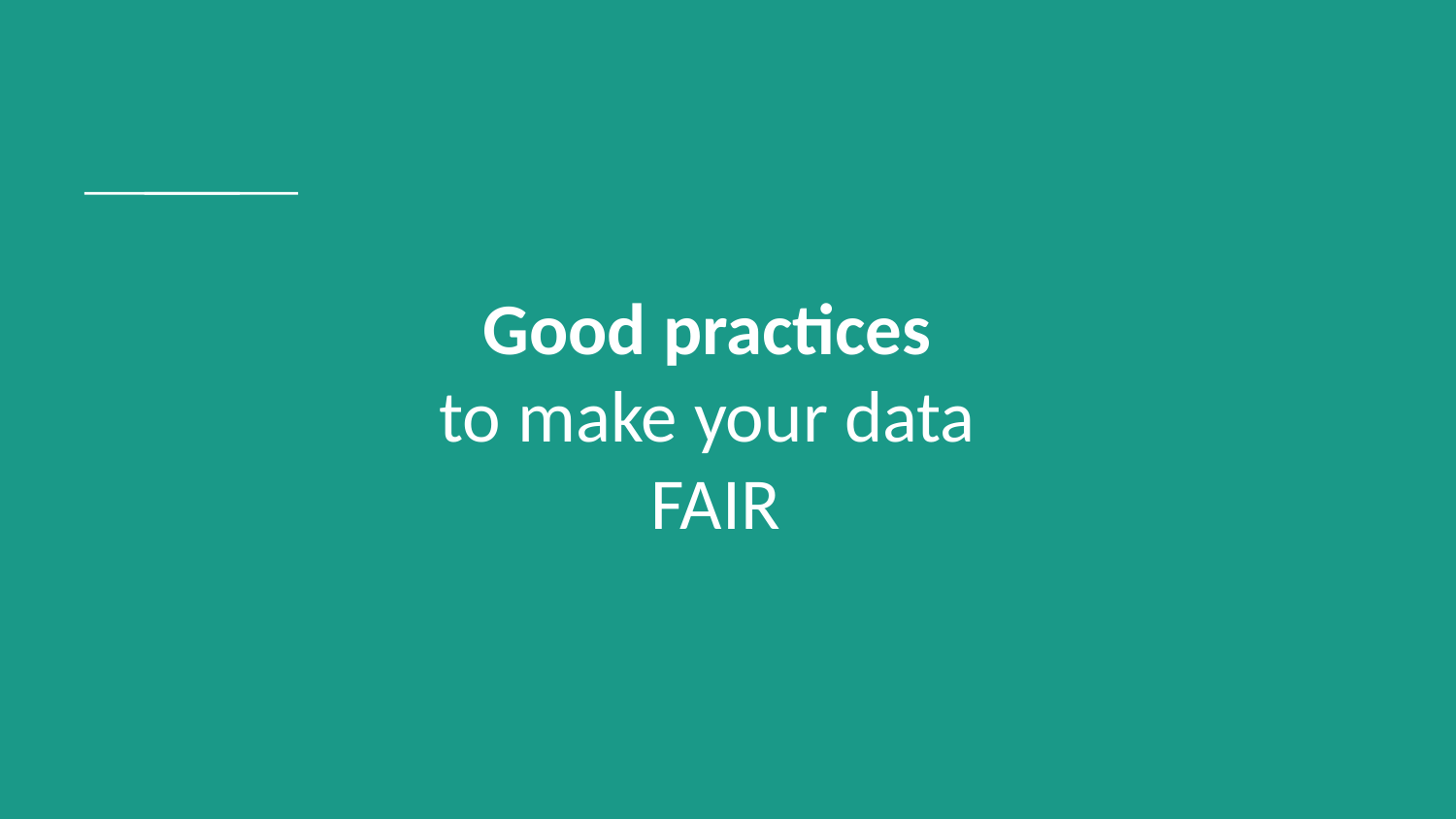

Good practices
to make your data
FAIR